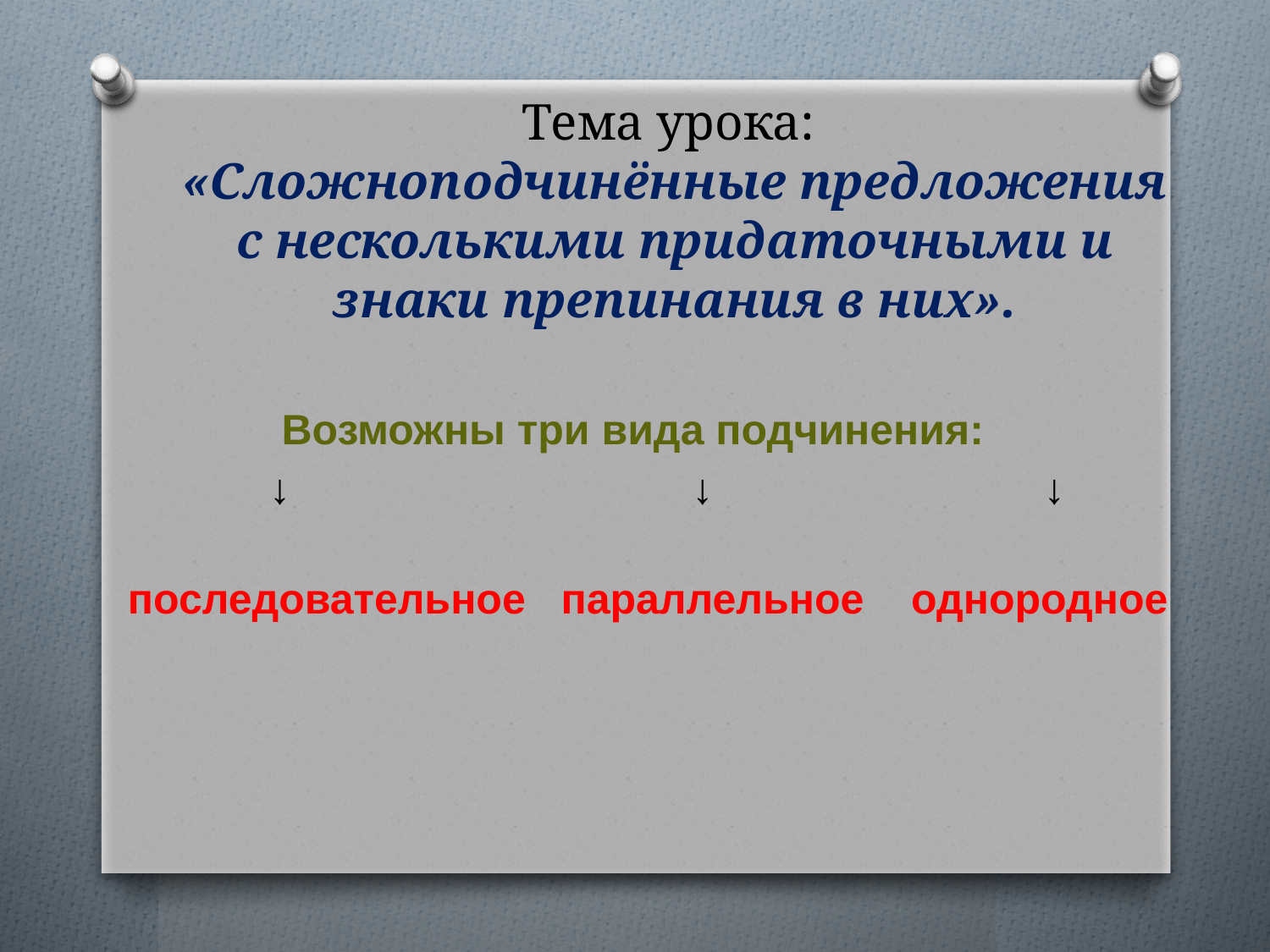

# Тема урока: «Сложноподчинённые предложения с несколькими придаточными и знаки препинания в них».
             Возможны три вида подчинения:
            ↓                                  ↓                            ↓
последовательное   параллельное    однородное